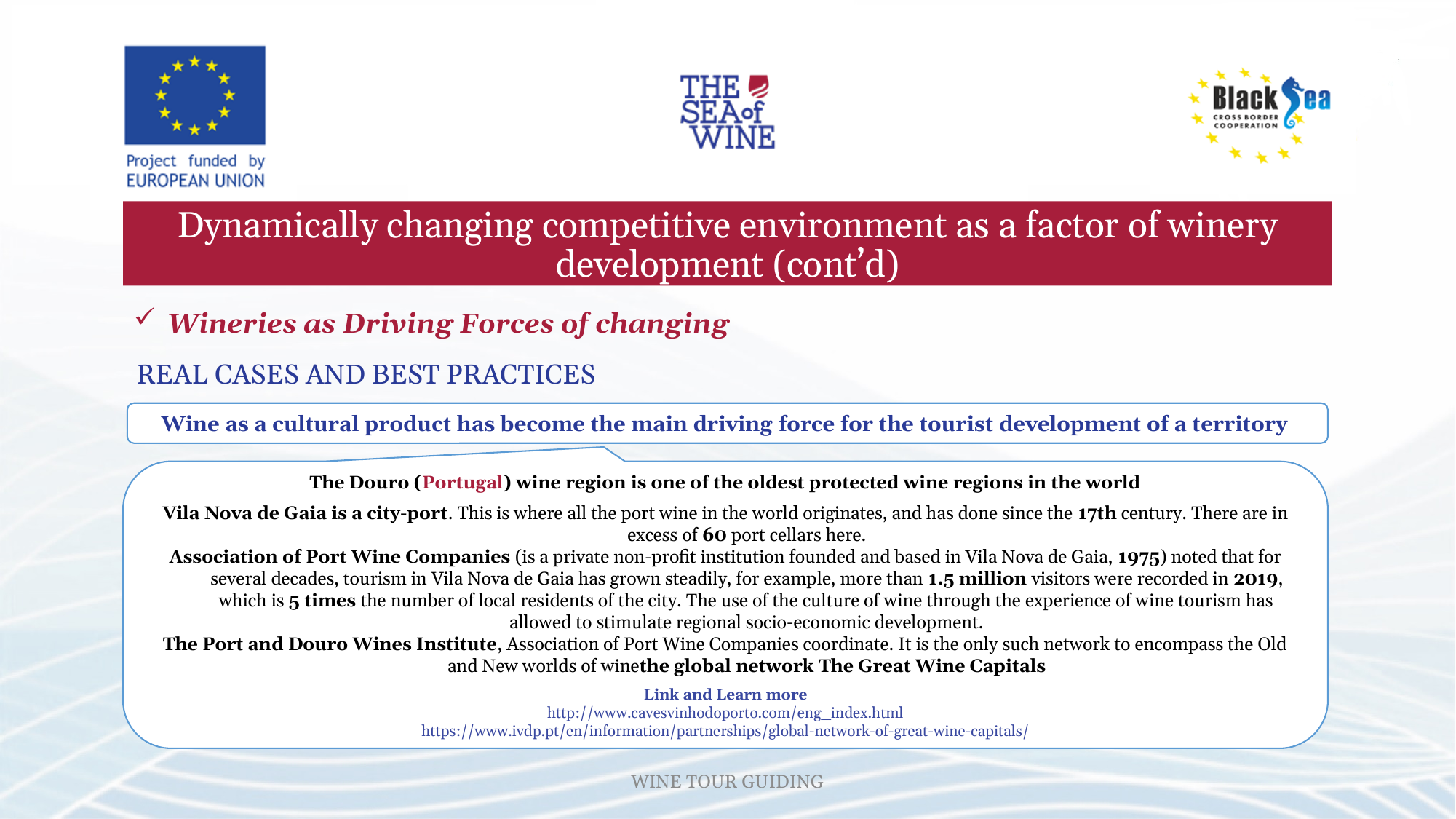

Dynamically changing competitive environment as a factor of winery development (cont’d)
Wineries as Driving Forces of changing
real cases and best practices
Wine as a cultural product has become the main driving force for the tourist development of a territory
The Douro (Portugal) wine region is one of the oldest protected wine regions in the world

Vila Nova de Gaia is a city-port. This is where all the port wine in the world originates, and has done since the 17th century. There are in excess of 60 port cellars here.
Association of Port Wine Companies (is a private non-profit institution founded and based in Vila Nova de Gaia, 1975) noted that for several decades, tourism in Vila Nova de Gaia has grown steadily, for example, more than 1.5 million visitors were recorded in 2019, which is 5 times the number of local residents of the city. The use of the culture of wine through the experience of wine tourism has allowed to stimulate regional socio-economic development.
The Port and Douro Wines Institute, Association of Port Wine Companies coordinate. It is the only such network to encompass the Old and New worlds of winethe global network The Great Wine Capitals

Link and Learn more
http://www.cavesvinhodoporto.com/eng_index.html
https://www.ivdp.pt/en/information/partnerships/global-network-of-great-wine-capitals/
WINE TOUR GUIDING